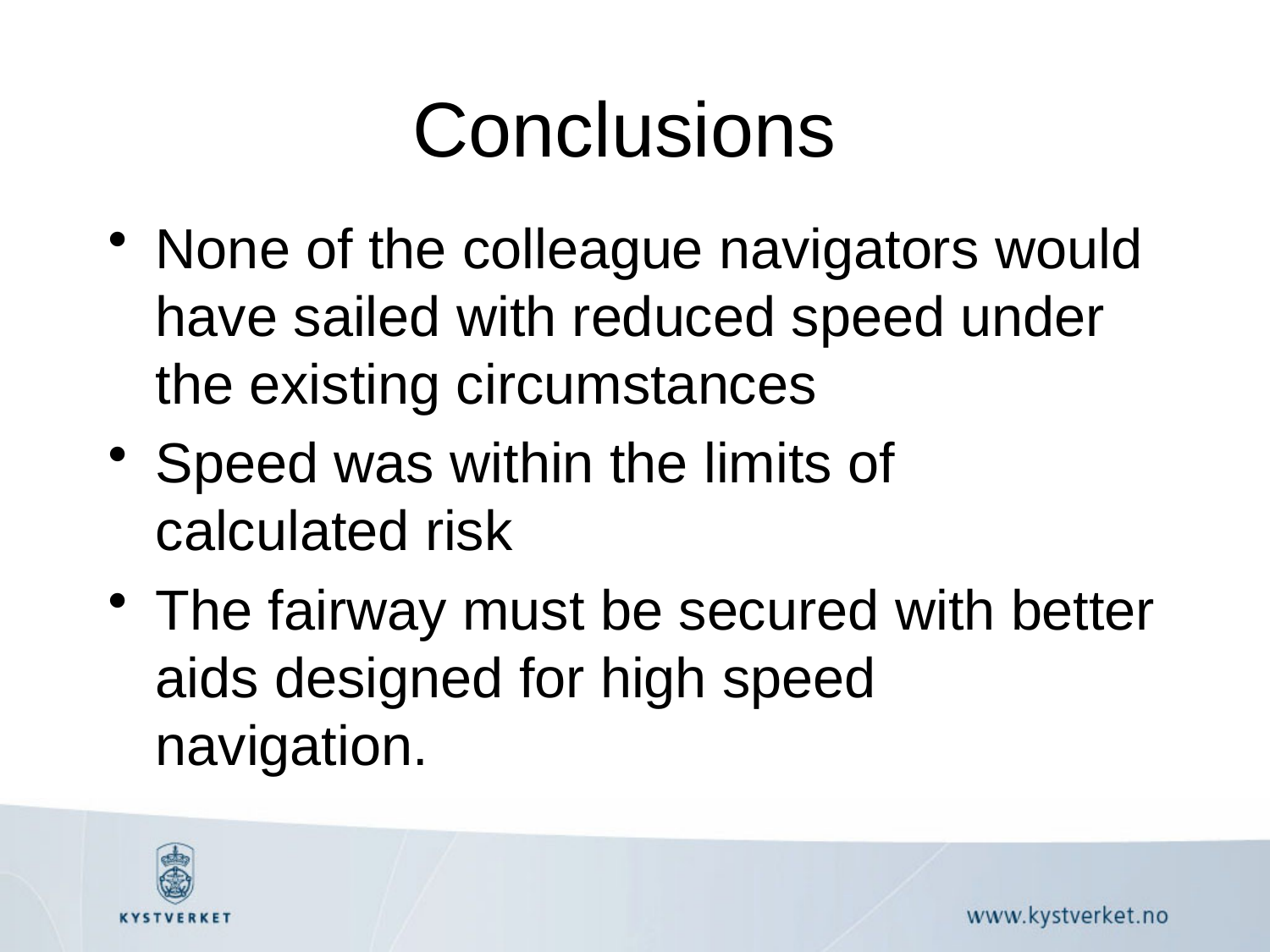

# Conclusions
None of the colleague navigators would have sailed with reduced speed under the existing circumstances
Speed was within the limits of calculated risk
The fairway must be secured with better aids designed for high speed navigation.